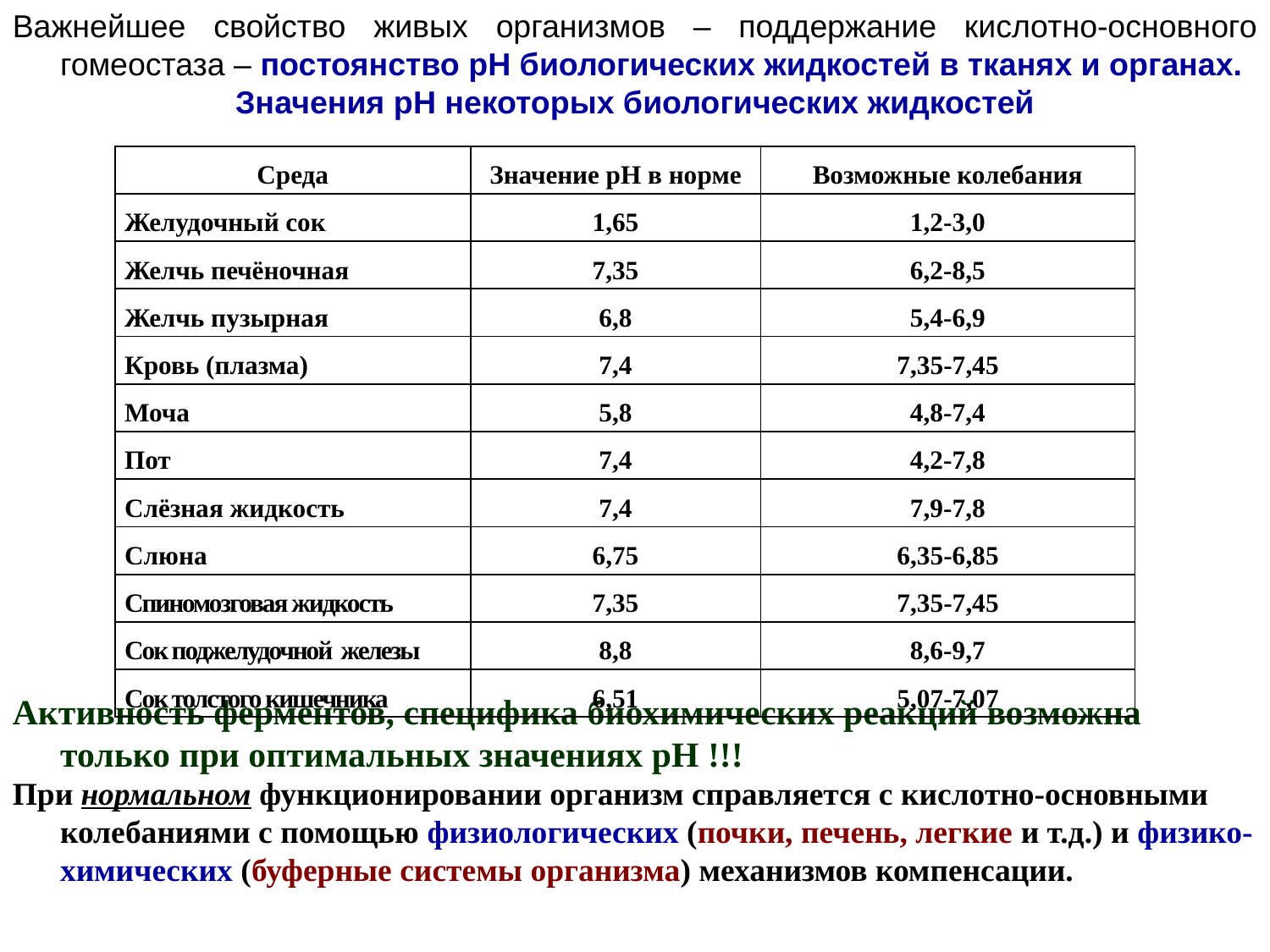

Важнейшее свойство живых организмов – поддержание кислотно-основного гомеостаза – постоянство рН биологических жидкостей в тканях и органах.
Значения рН некоторых биологических жидкостей

Активность ферментов, специфика биохимических реакций возможна  только при оптимальных значениях рН !!!
При нормальном функционировании организм справляется с кислотно-основными колебаниями с помощью физиологических (почки, печень, легкие и т.д.) и физико-химических (буферные системы организма) механизмов компенсации.

| Среда | Значение рН в норме | Возможные колебания |
| --- | --- | --- |
| Желудочный сок | 1,65 | 1,2-3,0 |
| Желчь печёночная | 7,35 | 6,2-8,5 |
| Желчь пузырная | 6,8 | 5,4-6,9 |
| Кровь (плазма) | 7,4 | 7,35-7,45 |
| Моча | 5,8 | 4,8-7,4 |
| Пот | 7,4 | 4,2-7,8 |
| Слёзная жидкость | 7,4 | 7,9-7,8 |
| Слюна | 6,75 | 6,35-6,85 |
| Спиномозговая жидкость | 7,35 | 7,35-7,45 |
| Сок поджелудочной железы | 8,8 | 8,6-9,7 |
| Сок толстого кишечника | 6,51 | 5,07-7,07 |